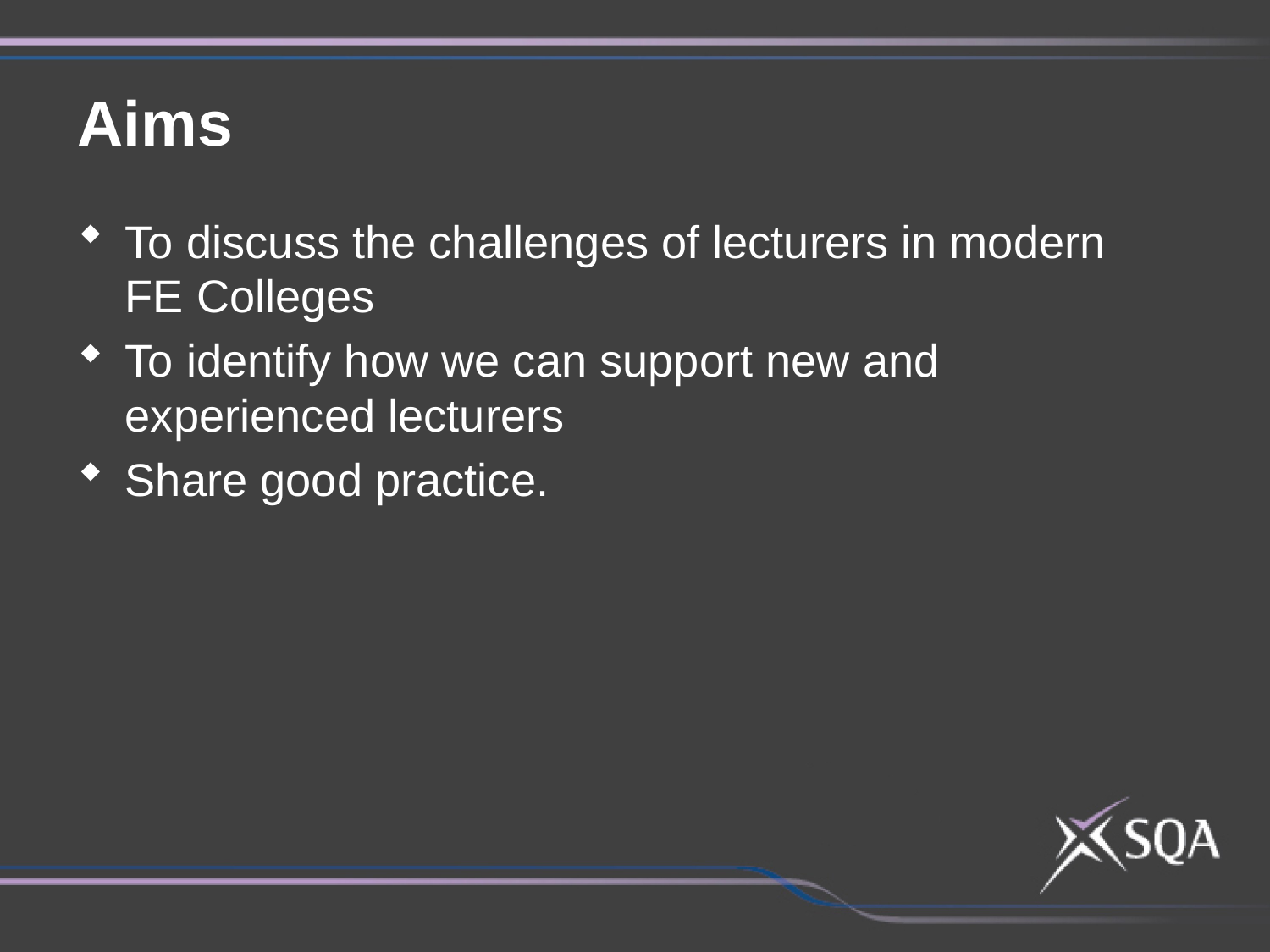

Aims
To discuss the challenges of lecturers in modern FE Colleges
To identify how we can support new and experienced lecturers
Share good practice.